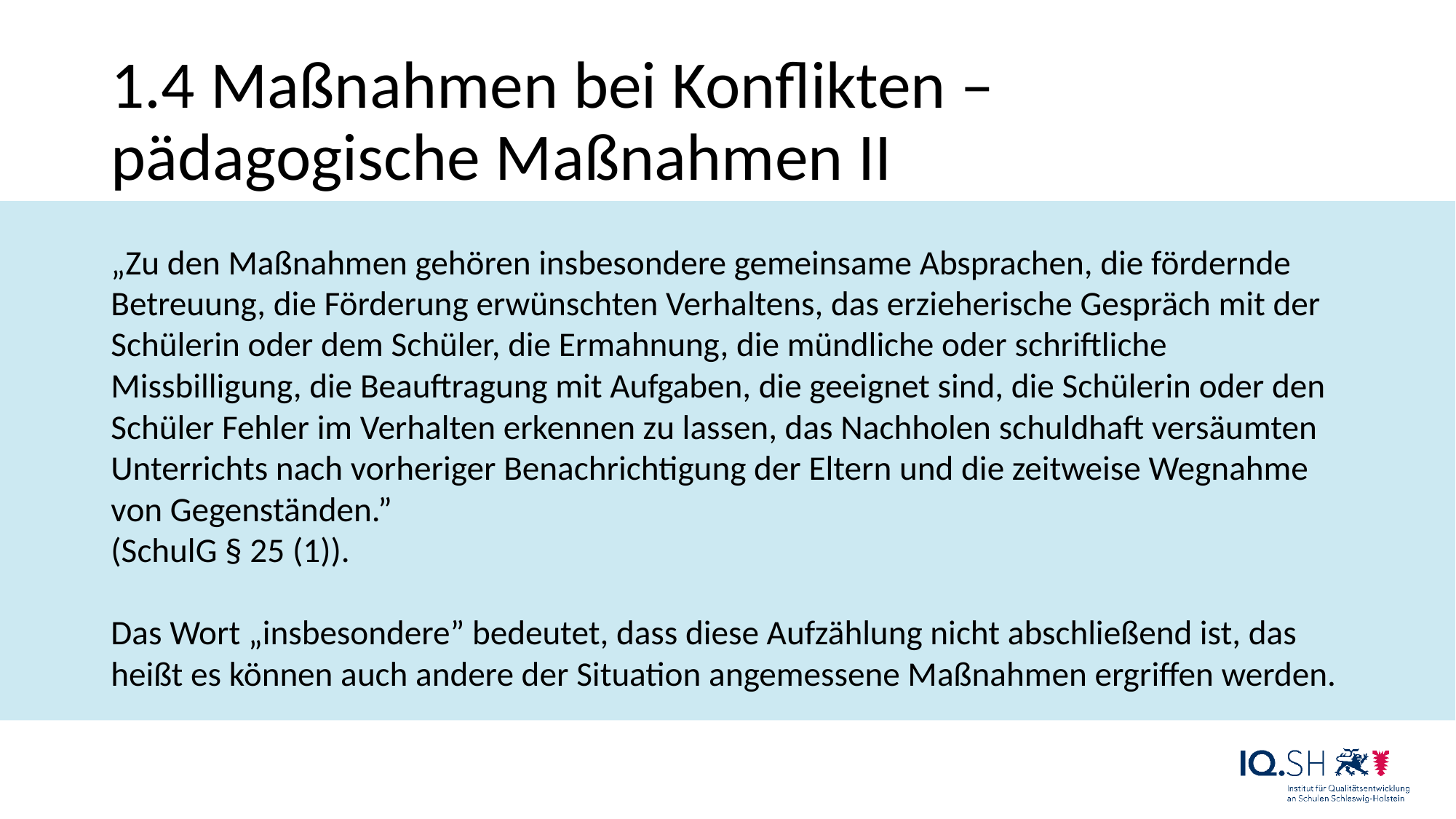

# 1.4 Maßnahmen bei Konflikten – pädagogische Maßnahmen II
„Zu den Maßnahmen gehören insbesondere gemeinsame Absprachen, die fördernde Betreuung, die Förderung erwünschten Verhaltens, das erzieherische Gespräch mit der Schülerin oder dem Schüler, die Ermahnung, die mündliche oder schriftliche Missbilligung, die Beauftragung mit Aufgaben, die geeignet sind, die Schülerin oder den Schüler Fehler im Verhalten erkennen zu lassen, das Nachholen schuldhaft versäumten Unterrichts nach vorheriger Benachrichtigung der Eltern und die zeitweise Wegnahme von Gegenständen.”
(SchulG § 25 (1)).

Das Wort „insbesondere” bedeutet, dass diese Aufzählung nicht abschließend ist, das heißt es können auch andere der Situation angemessene Maßnahmen ergriffen werden.